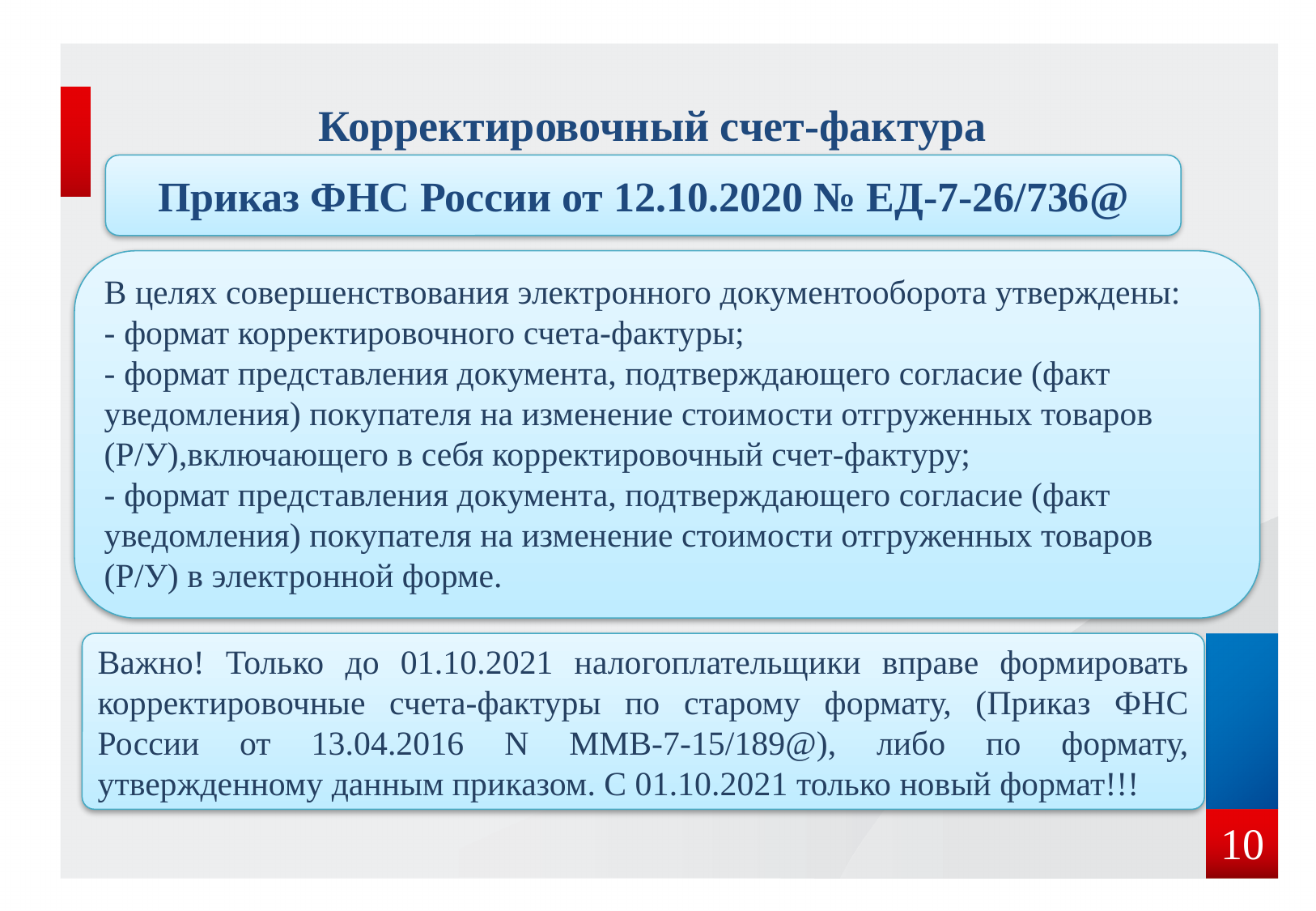

Корректировочный счет-фактура
Приказ ФНС России от 12.10.2020 № ЕД-7-26/736@

В целях совершенствования электронного документооборота утверждены:
- формат корректировочного счета-фактуры;
- формат представления документа, подтверждающего согласие (факт уведомления) покупателя на изменение стоимости отгруженных товаров (Р/У),включающего в себя корректировочный счет-фактуру;
- формат представления документа, подтверждающего согласие (факт уведомления) покупателя на изменение стоимости отгруженных товаров (Р/У) в электронной форме.

Важно! Только до 01.10.2021 налогоплательщики вправе формировать корректировочные счета-фактуры по старому формату, (Приказ ФНС России от 13.04.2016 N ММВ-7-15/189@), либо по формату, утвержденному данным приказом. С 01.10.2021 только новый формат!!!
 10